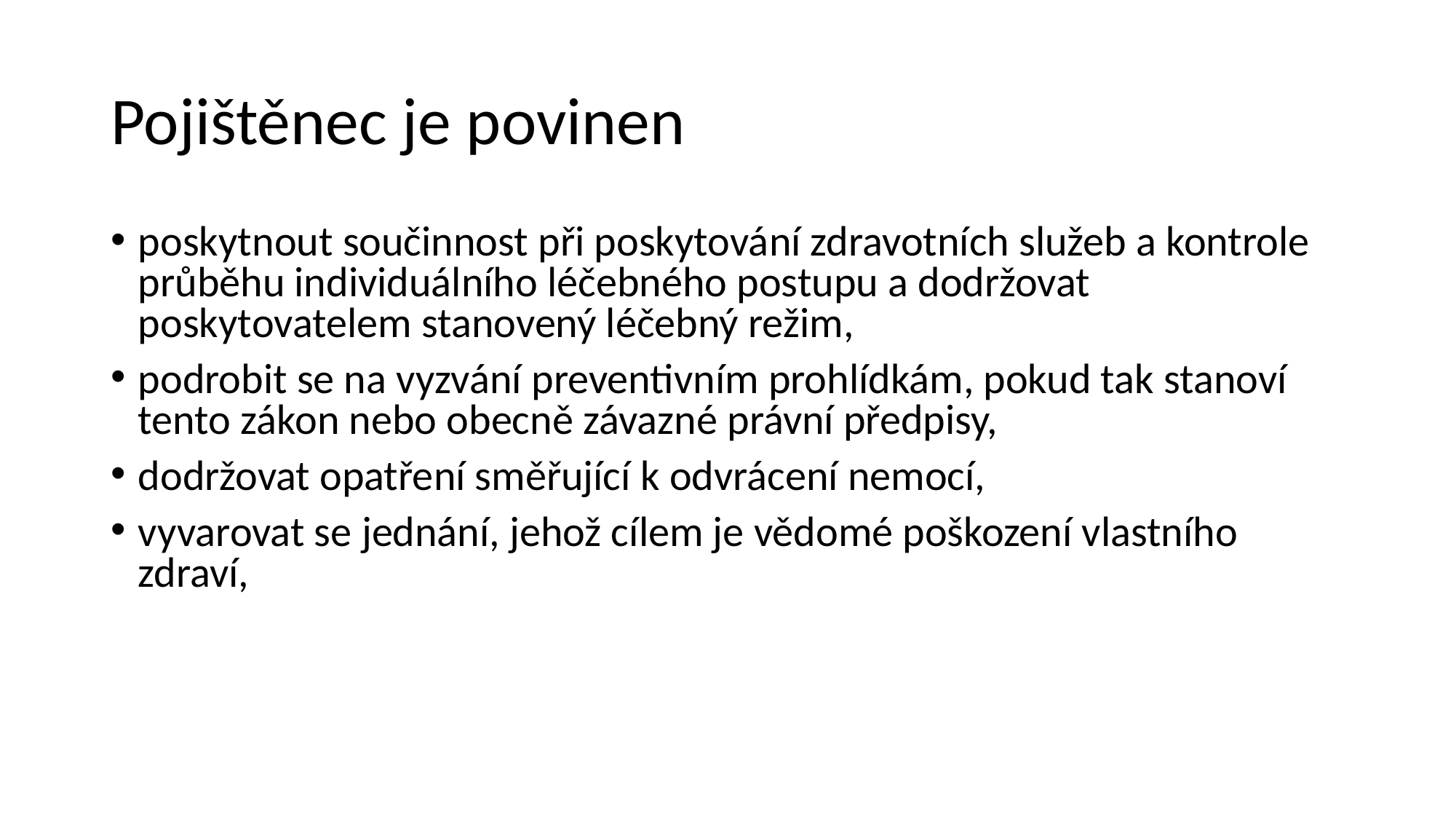

Pojištěnec je povinen
poskytnout součinnost při poskytování zdravotních služeb a kontrole průběhu individuálního léčebného postupu a dodržovat poskytovatelem stanovený léčebný režim,
podrobit se na vyzvání preventivním prohlídkám, pokud tak stanoví tento zákon nebo obecně závazné právní předpisy,
dodržovat opatření směřující k odvrácení nemocí,
vyvarovat se jednání, jehož cílem je vědomé poškození vlastního zdraví,